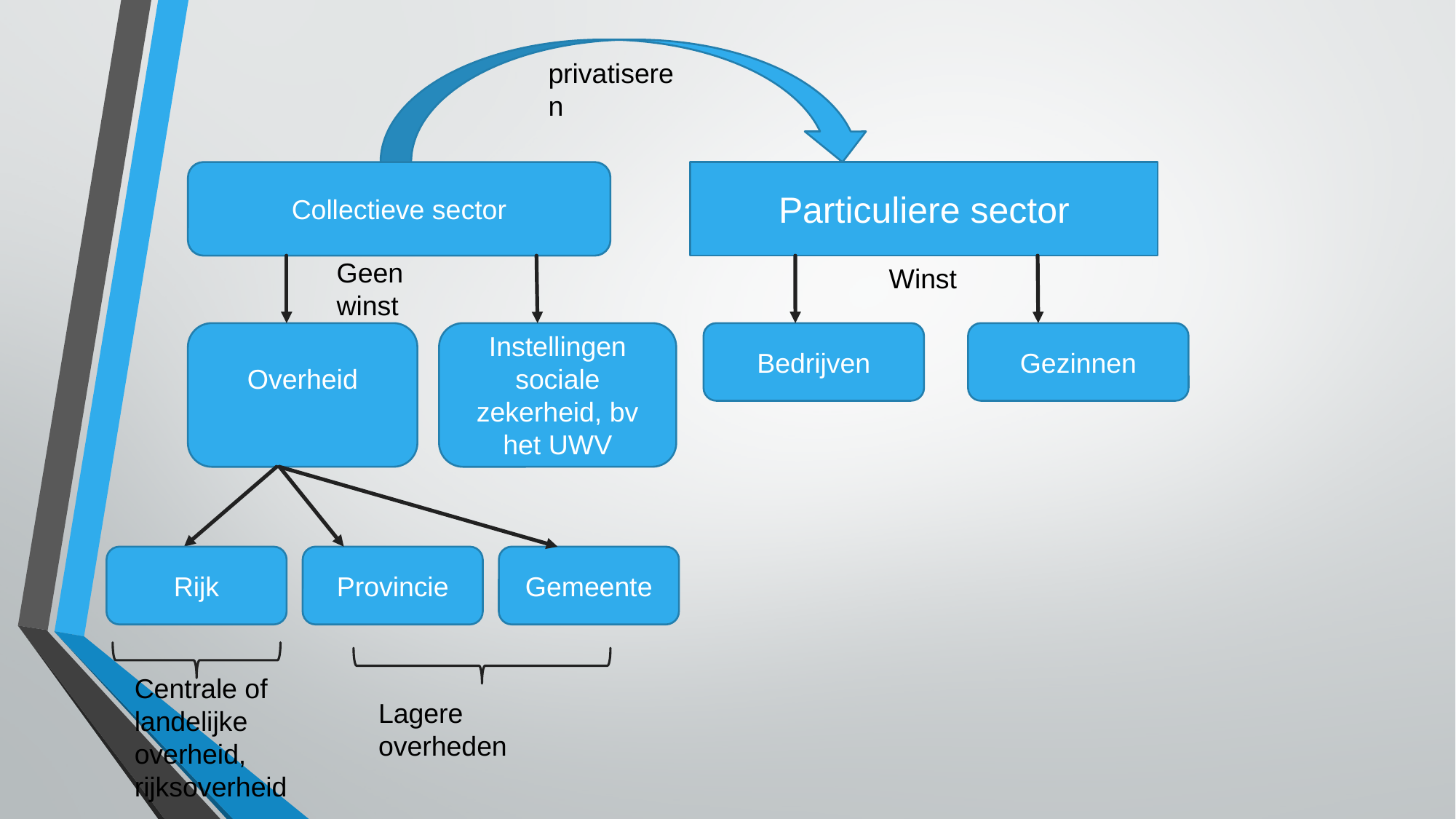

privatiseren
Collectieve sector
Particuliere sector
Geen winst
Winst
Bedrijven
Gezinnen
Overheid

Instellingen sociale zekerheid, bv het UWV

Rijk
Provincie
Gemeente

Centrale of landelijke overheid, rijksoverheid
Lagere overheden